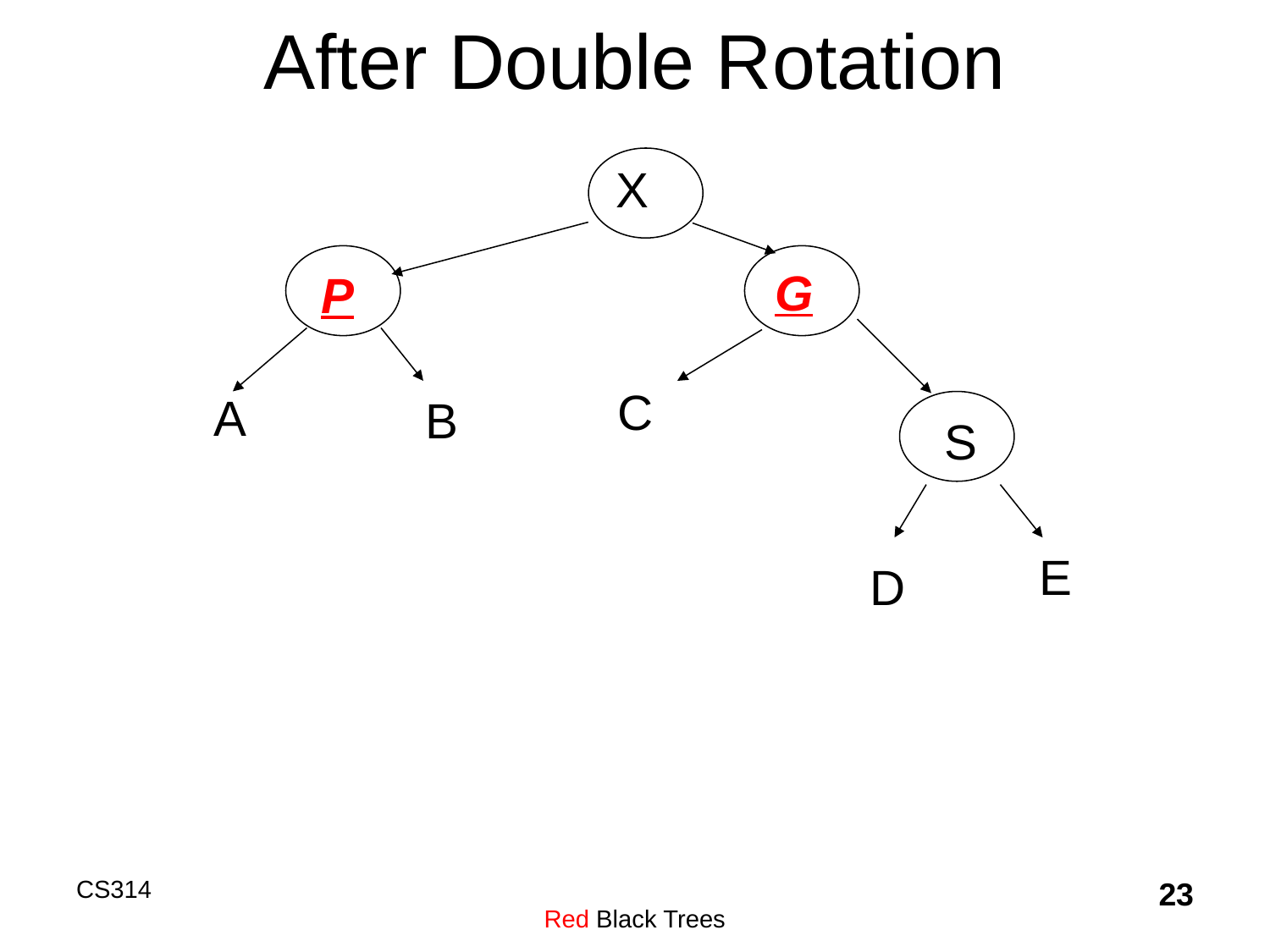

# After Double Rotation

X

G
P

C
A
B

S

E
D
CS314

Red Black Trees
23